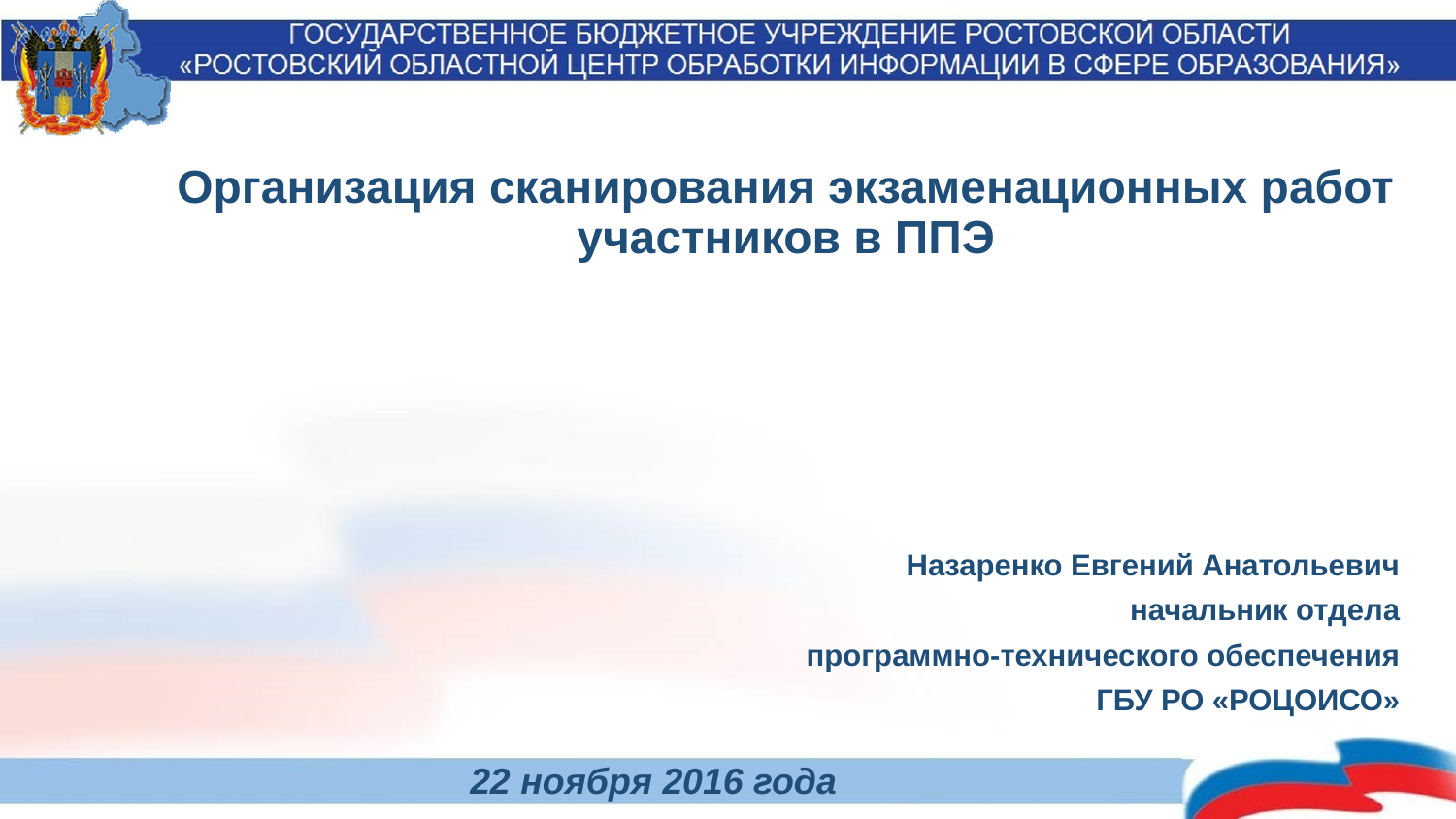

# Организация сканирования экзаменационных работ участников в ППЭ
Назаренко Евгений Анатольевич
начальник отдела
программно-технического обеспечения
ГБУ РО «РОЦОИСО»
22 ноября 2016 года